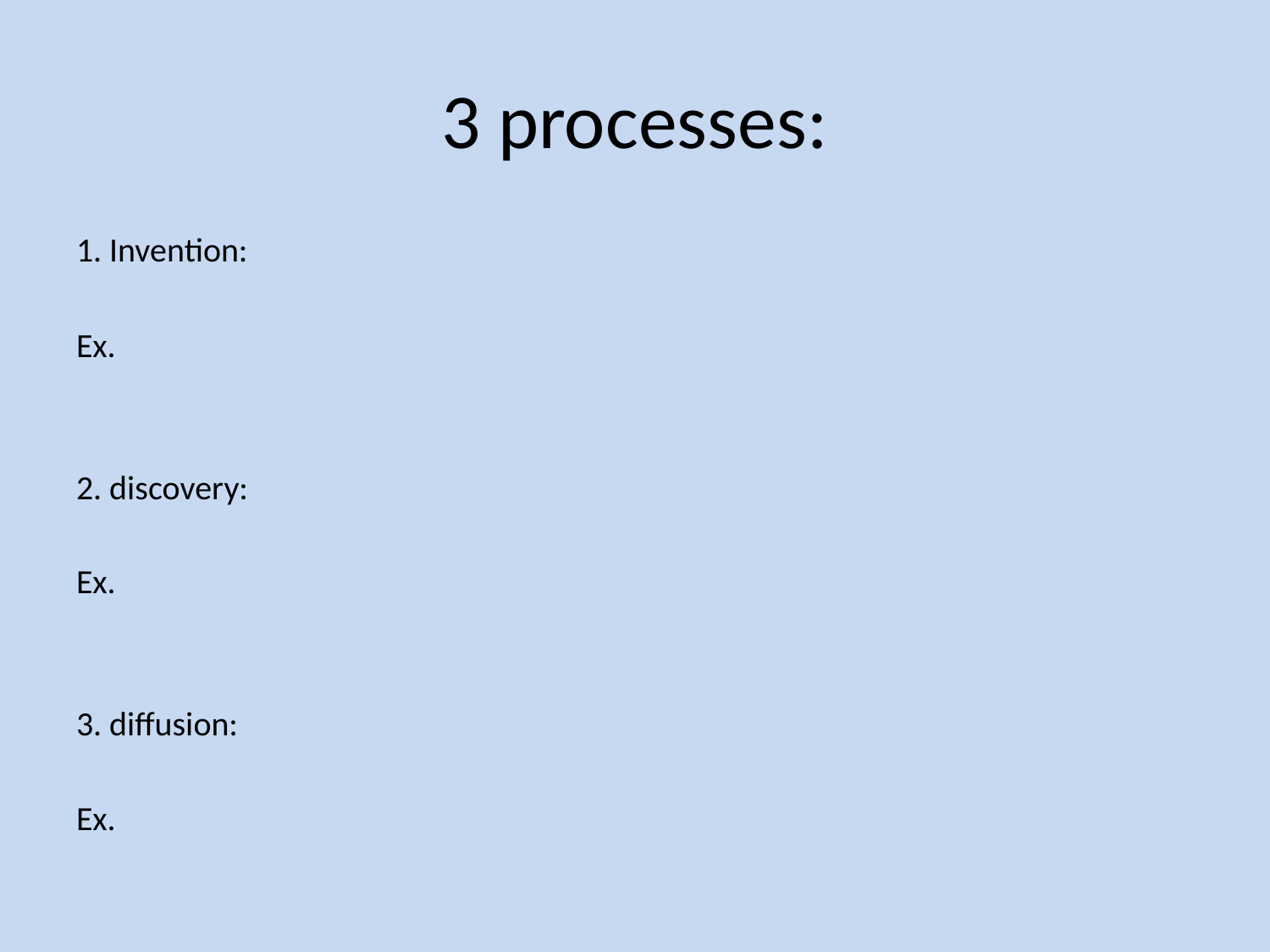

# 3 processes:
1. Invention:

Ex.

2. discovery:

Ex.

3. diffusion:

Ex.